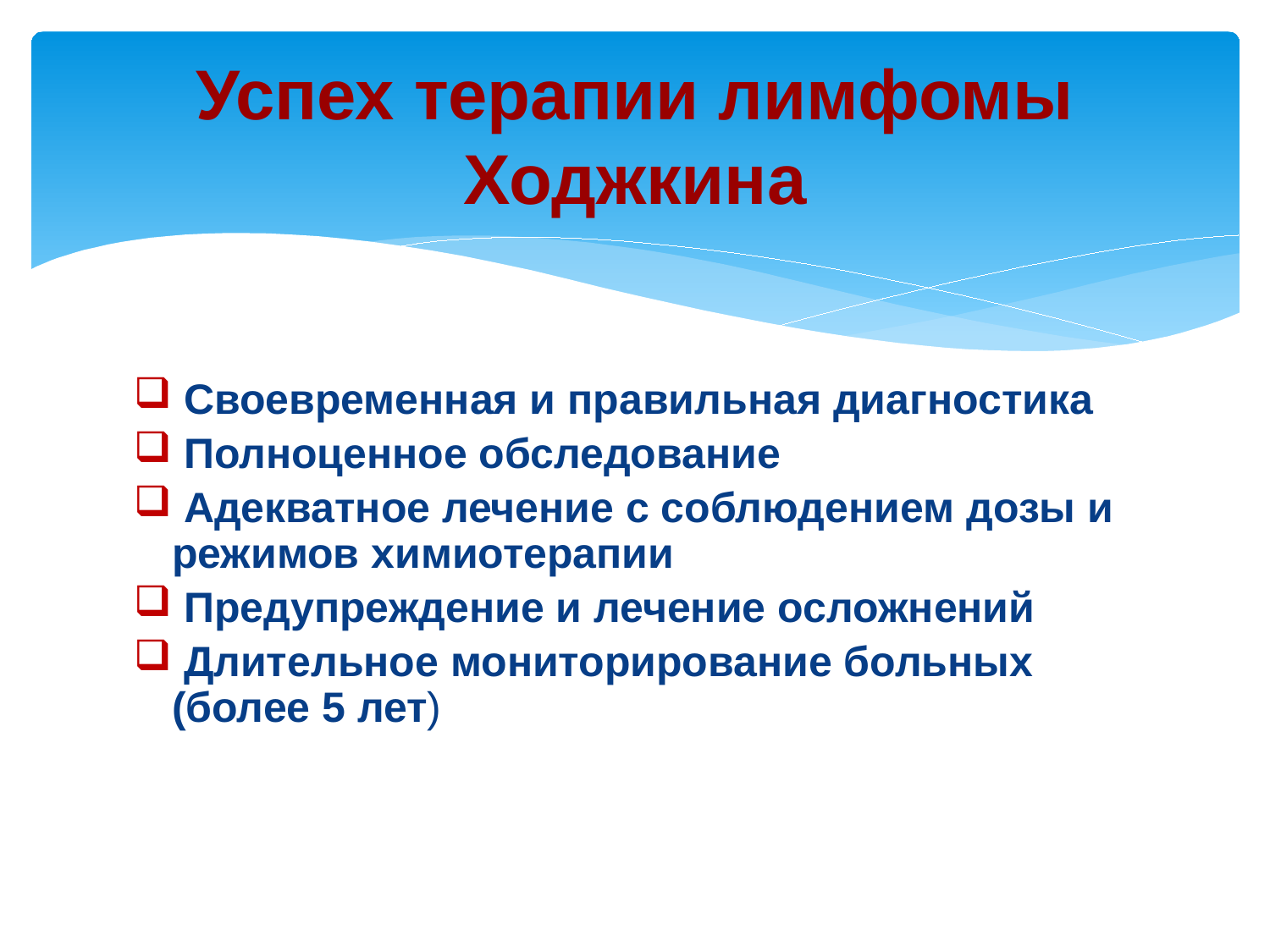

# Успех терапии лимфомы Ходжкина
 Своевременная и правильная диагностика
 Полноценное обследование
 Адекватное лечение с соблюдением дозы и режимов химиотерапии
 Предупреждение и лечение осложнений
 Длительное мониторирование больных (более 5 лет)